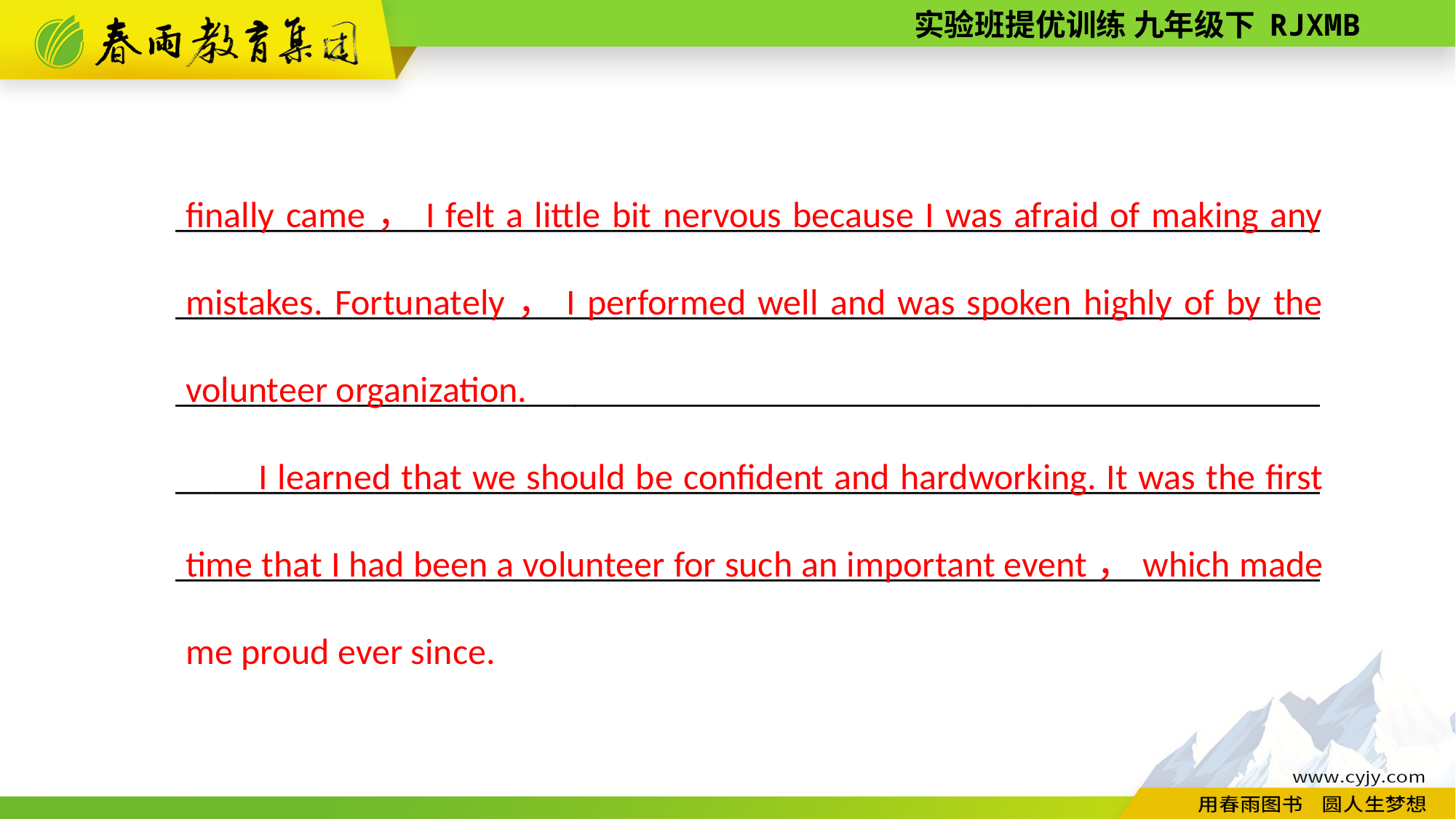

_______________________________________________________________
_______________________________________________________________
_______________________________________________________________
_______________________________________________________________
_______________________________________________________________
finally came，I felt a little bit nervous because I was afraid of making any mistakes. Fortunately，I performed well and was spoken highly of by the volunteer organization.
I learned that we should be confident and hard­working. It was the first time that I had been a volunteer for such an important event，which made me proud ever since.